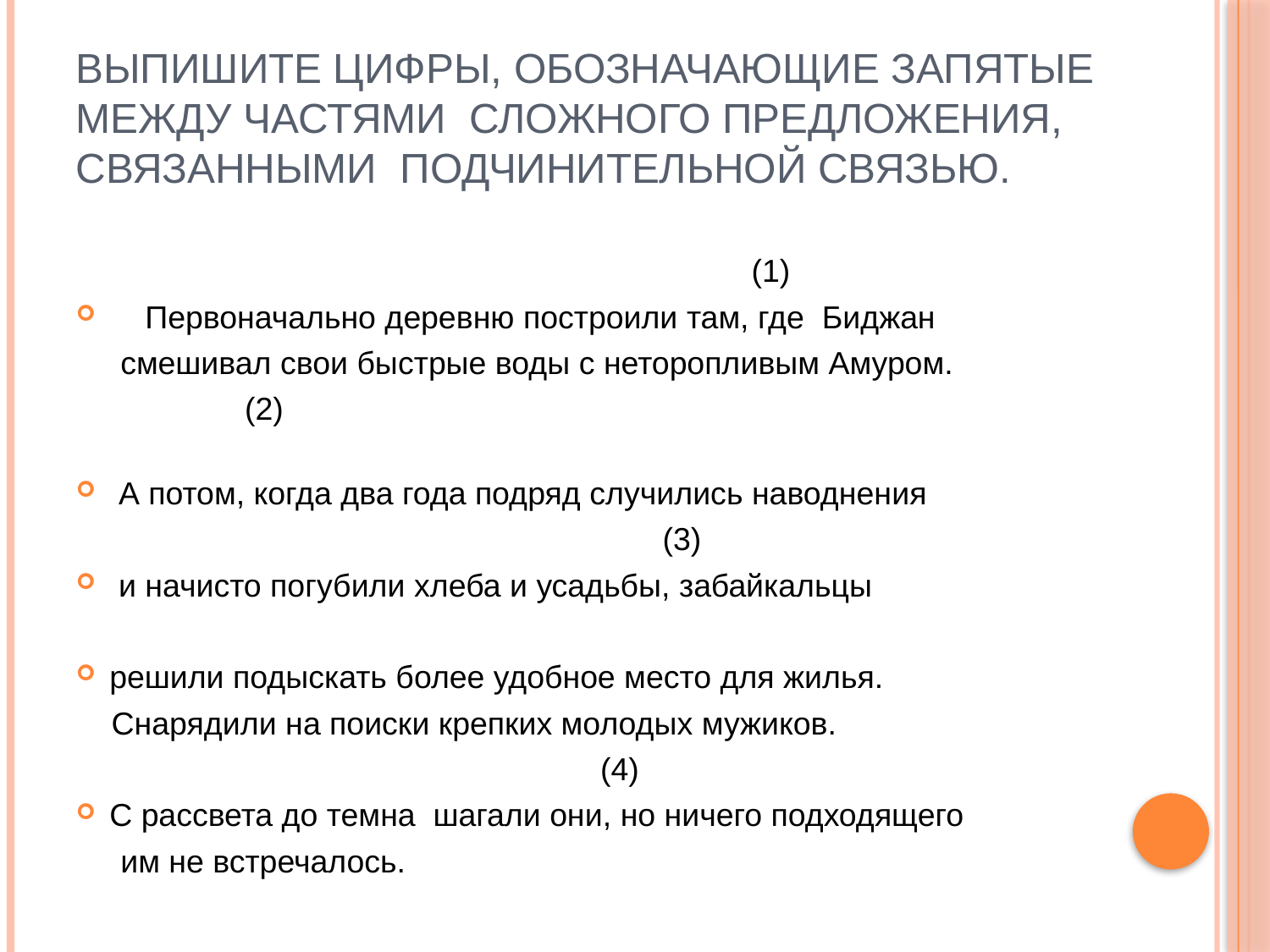

# Выпишите цифры, обозначающие запятые между частями  сложного предложения, связанными  подчинительной связью.

                                                                            (1)
    Первоначально деревню построили там, где  Биджан
     смешивал свои быстрые воды с неторопливым Амуром.
                   (2)
 А потом, когда два года подряд случились наводнения
                                                                  (3)
 и начисто погубили хлеба и усадьбы, забайкальцы

решили подыскать более удобное место для жилья.
    Снарядили на поиски крепких молодых мужиков.
                                                           (4)
С рассвета до темна  шагали они, но ничего подходящего
     им не встречалось.